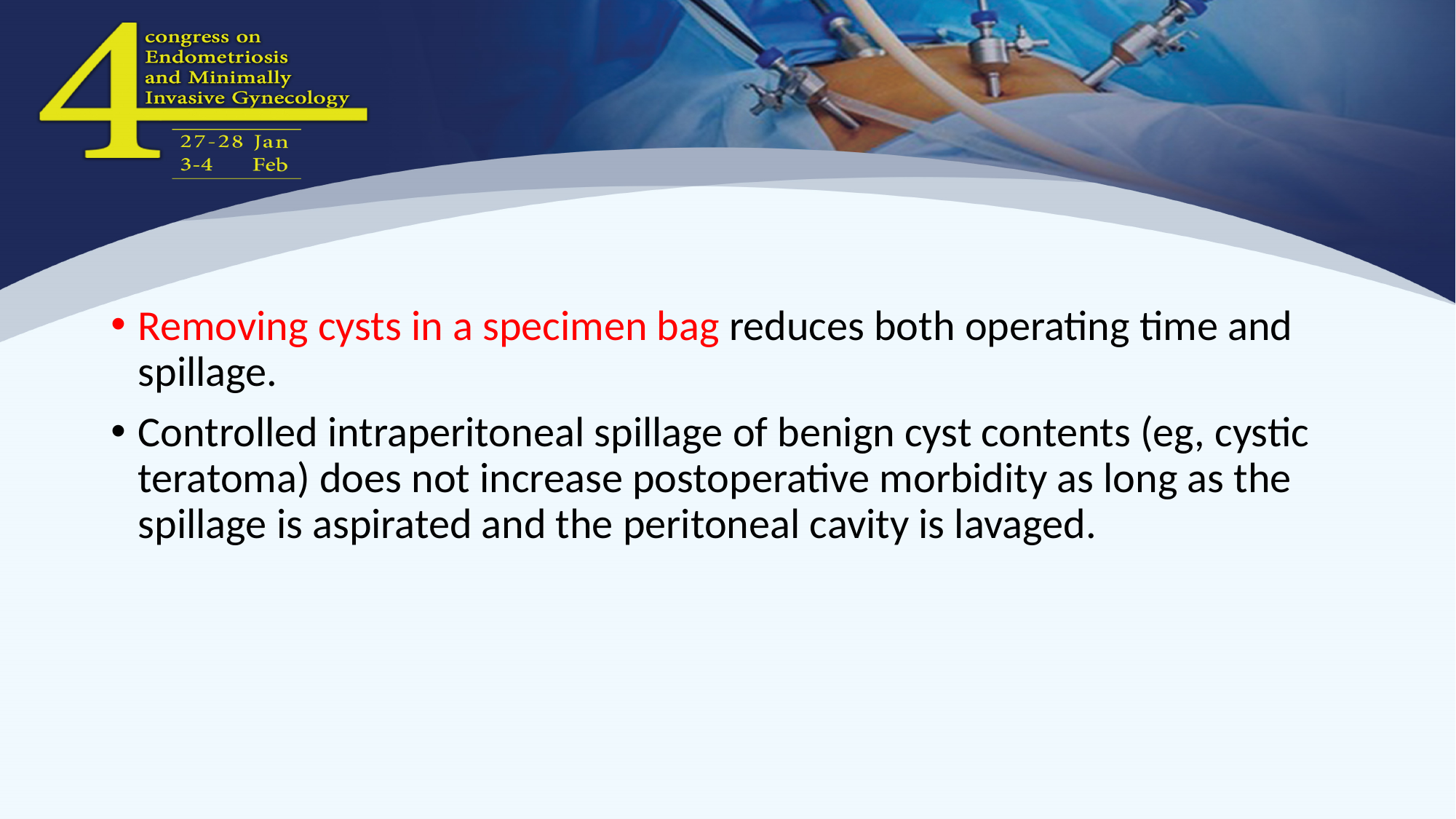

#
Removing cysts in a specimen bag reduces both operating time and spillage.
Controlled intraperitoneal spillage of benign cyst contents (eg, cystic teratoma) does not increase postoperative morbidity as long as the spillage is aspirated and the peritoneal cavity is lavaged.